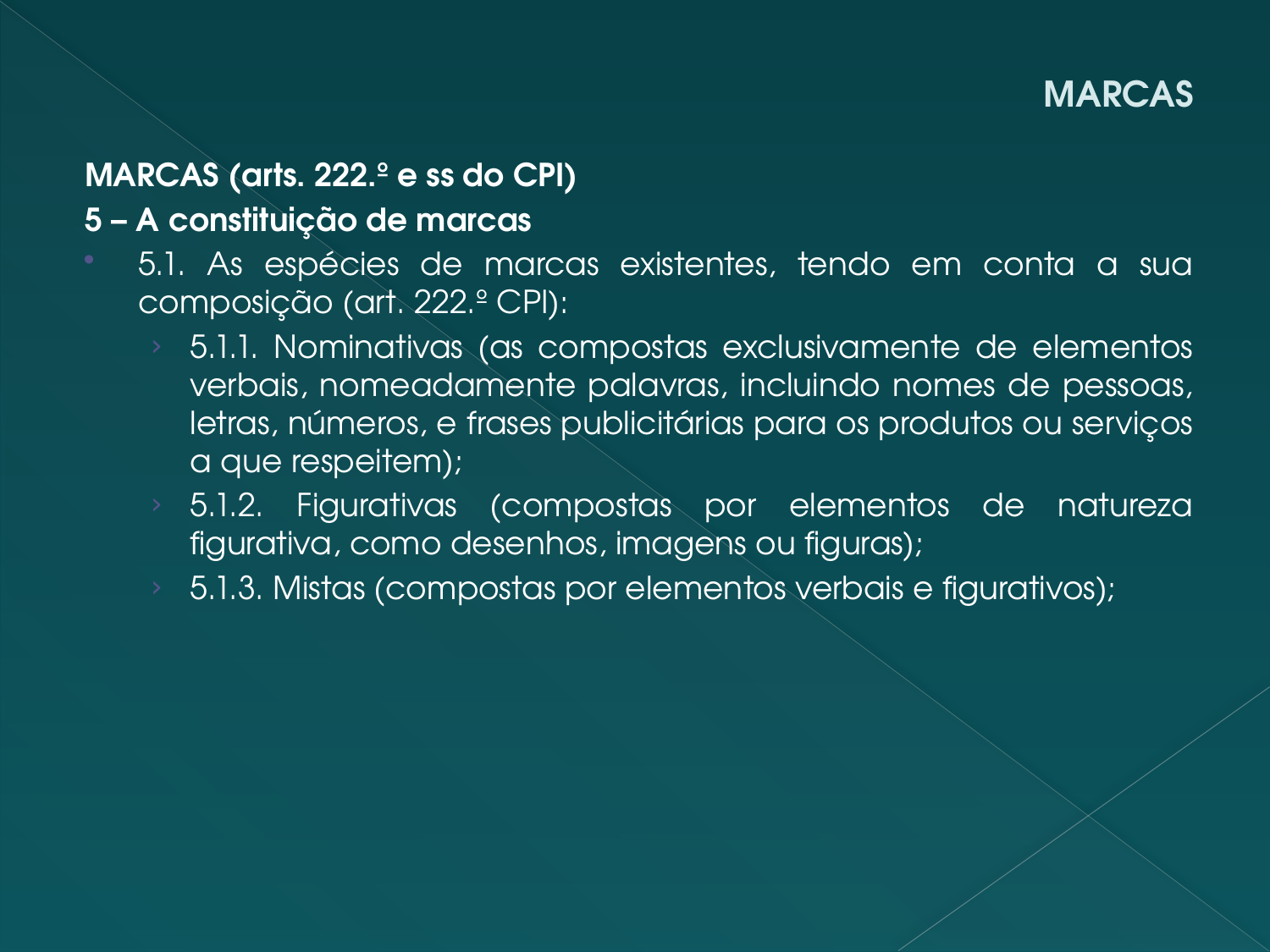

# MARCAS
MARCAS (arts. 222.º e ss do CPI)
5 – A constituição de marcas
5.1. As espécies de marcas existentes, tendo em conta a sua composição (art. 222.º CPI):
5.1.1. Nominativas (as compostas exclusivamente de elementos verbais, nomeadamente palavras, incluindo nomes de pessoas, letras, números, e frases publicitárias para os produtos ou serviços a que respeitem);
5.1.2. Figurativas (compostas por elementos de natureza figurativa, como desenhos, imagens ou figuras);
5.1.3. Mistas (compostas por elementos verbais e figurativos);